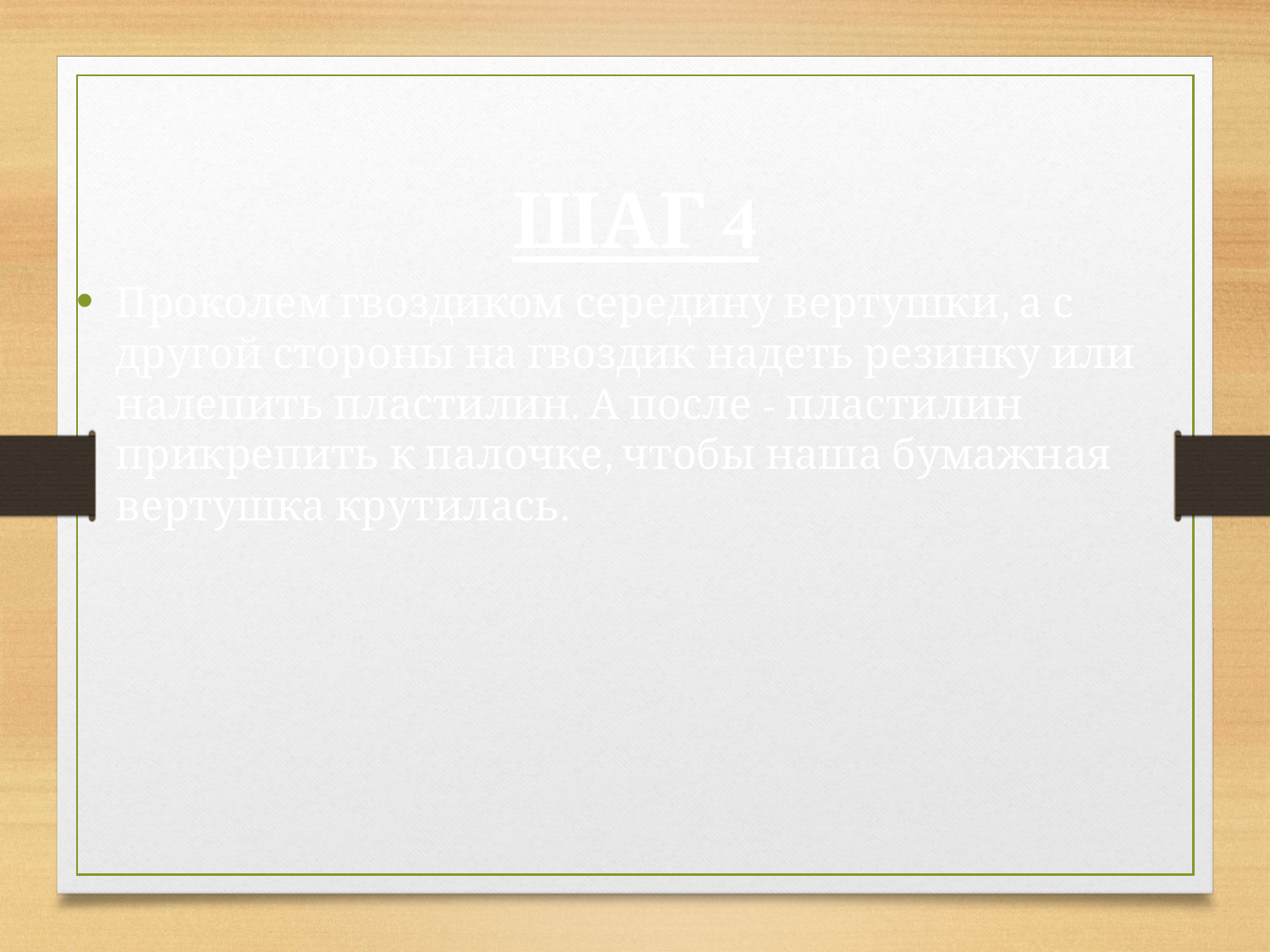

# ШАГ 4
Проколем гвоздиком середину вертушки, а с другой стороны на гвоздик надеть резинку или налепить пластилин. А после - пластилин прикрепить к палочке, чтобы наша бумажная вертушка крутилась.